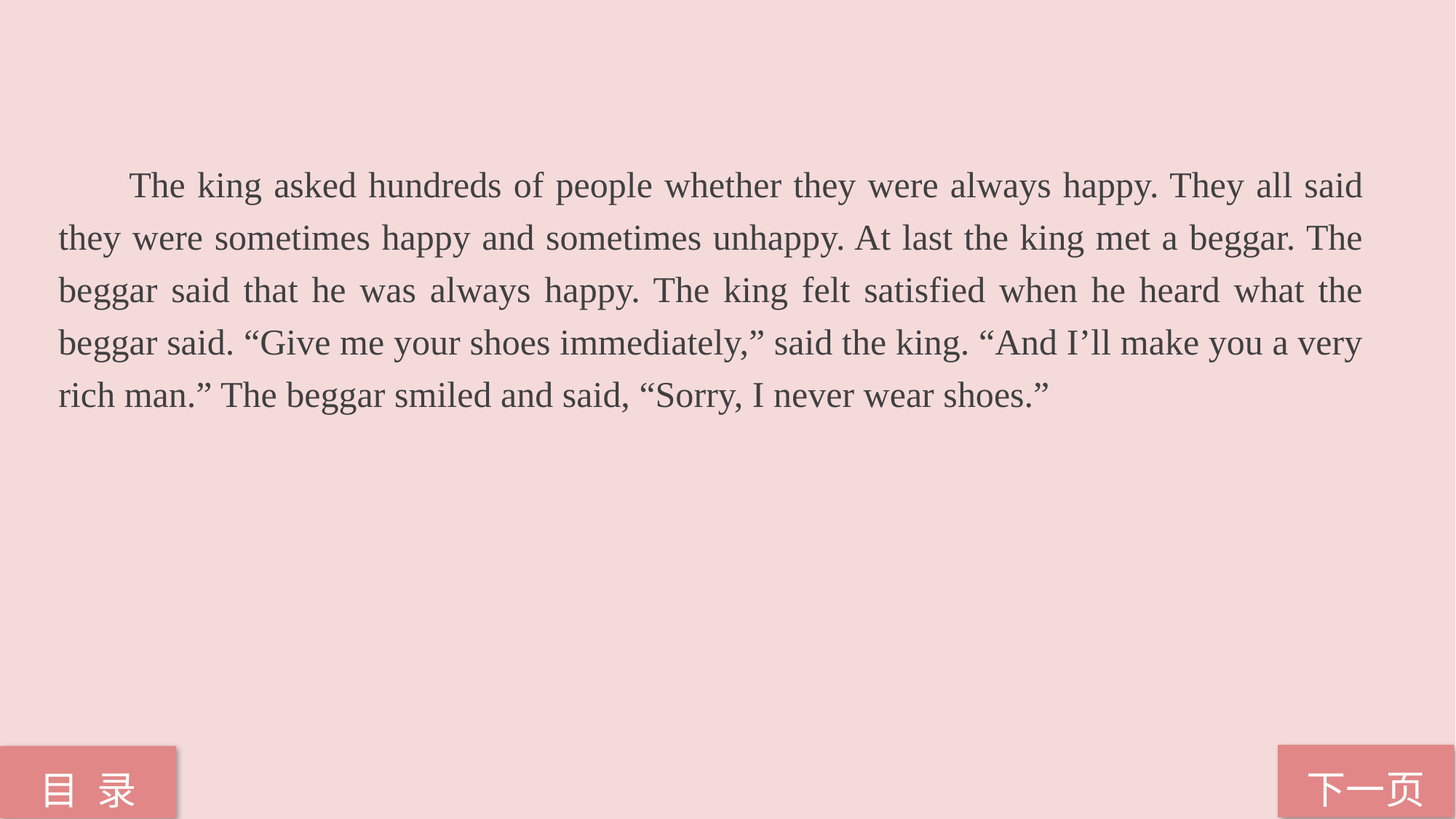

The king asked hundreds of people whether they were always happy. They all said they were sometimes happy and sometimes unhappy. At last the king met a beggar. The beggar said that he was always happy. The king felt satisfied when he heard what the beggar said. “Give me your shoes immediately,” said the king. “And I’ll make you a very rich man.” The beggar smiled and said, “Sorry, I never wear shoes.”